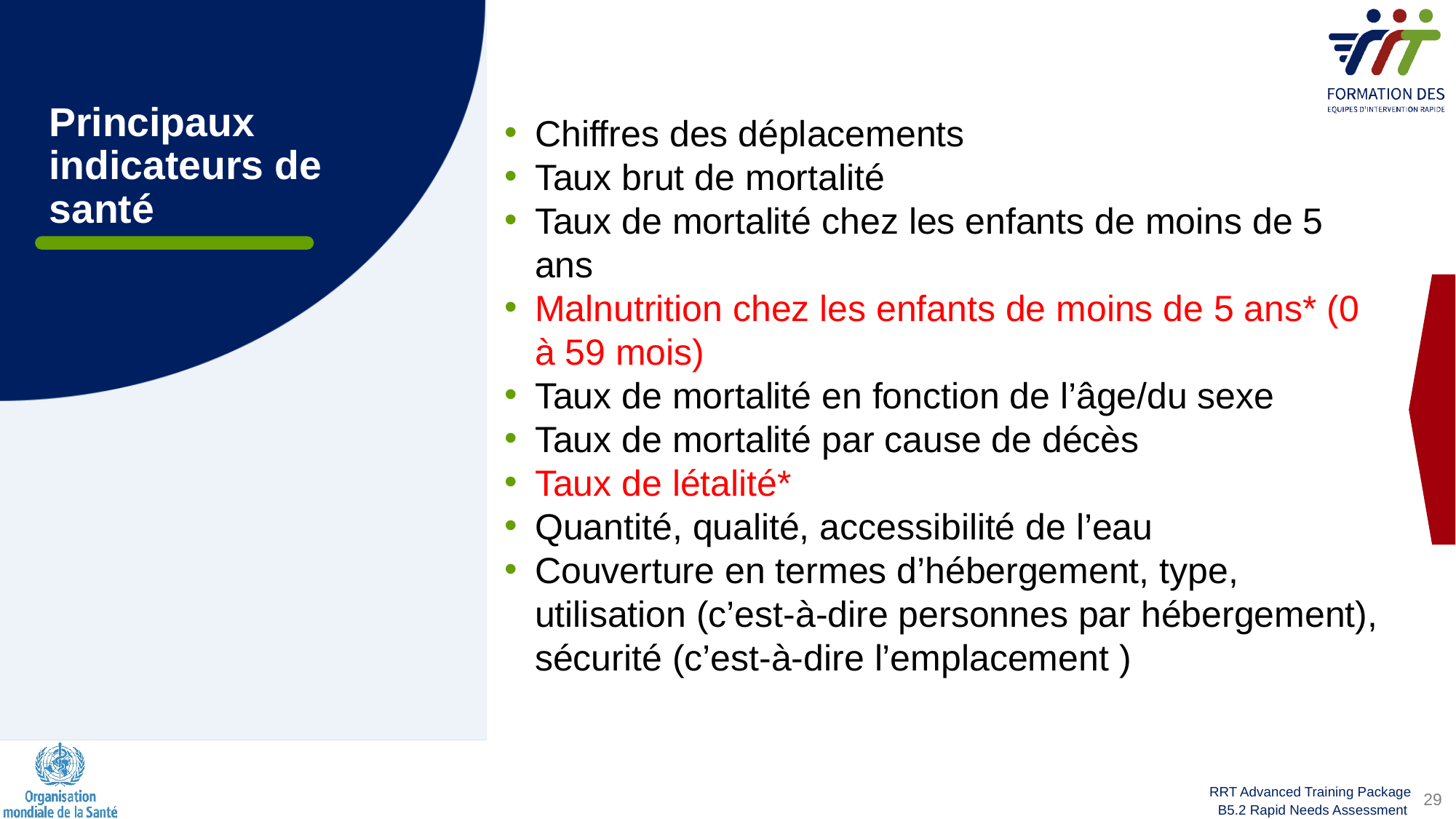

Principaux indicateurs de santé
Chiffres des déplacements
Taux brut de mortalité
Taux de mortalité chez les enfants de moins de 5 ans
Malnutrition chez les enfants de moins de 5 ans* (0 à 59 mois)
Taux de mortalité en fonction de l’âge/du sexe
Taux de mortalité par cause de décès
Taux de létalité*
Quantité, qualité, accessibilité de l’eau
Couverture en termes d’hébergement, type, utilisation (c’est-à-dire personnes par hébergement), sécurité (c’est-à-dire l’emplacement )